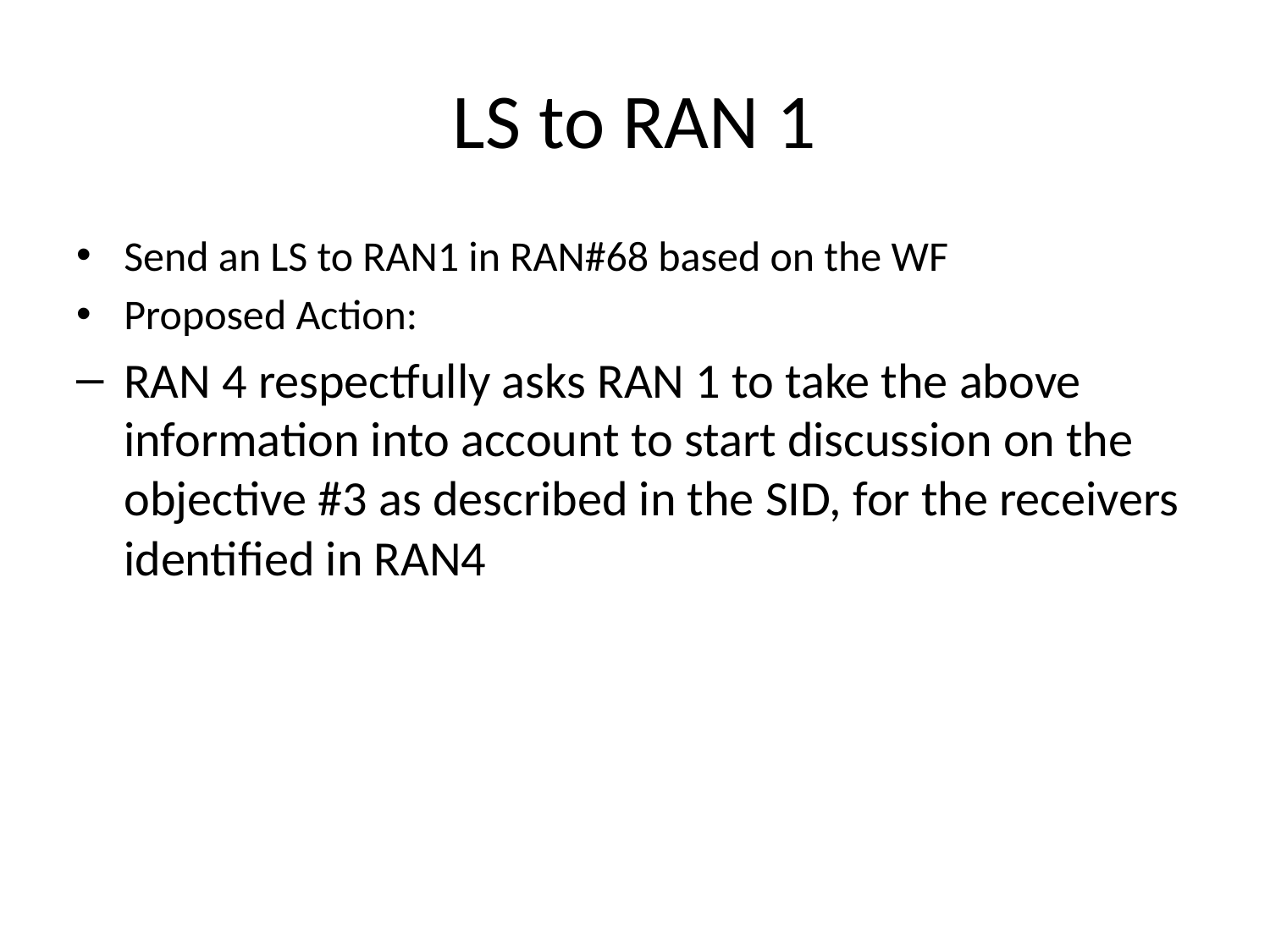

# LS to RAN 1
Send an LS to RAN1 in RAN#68 based on the WF
Proposed Action:
RAN 4 respectfully asks RAN 1 to take the above information into account to start discussion on the objective #3 as described in the SID, for the receivers identified in RAN4